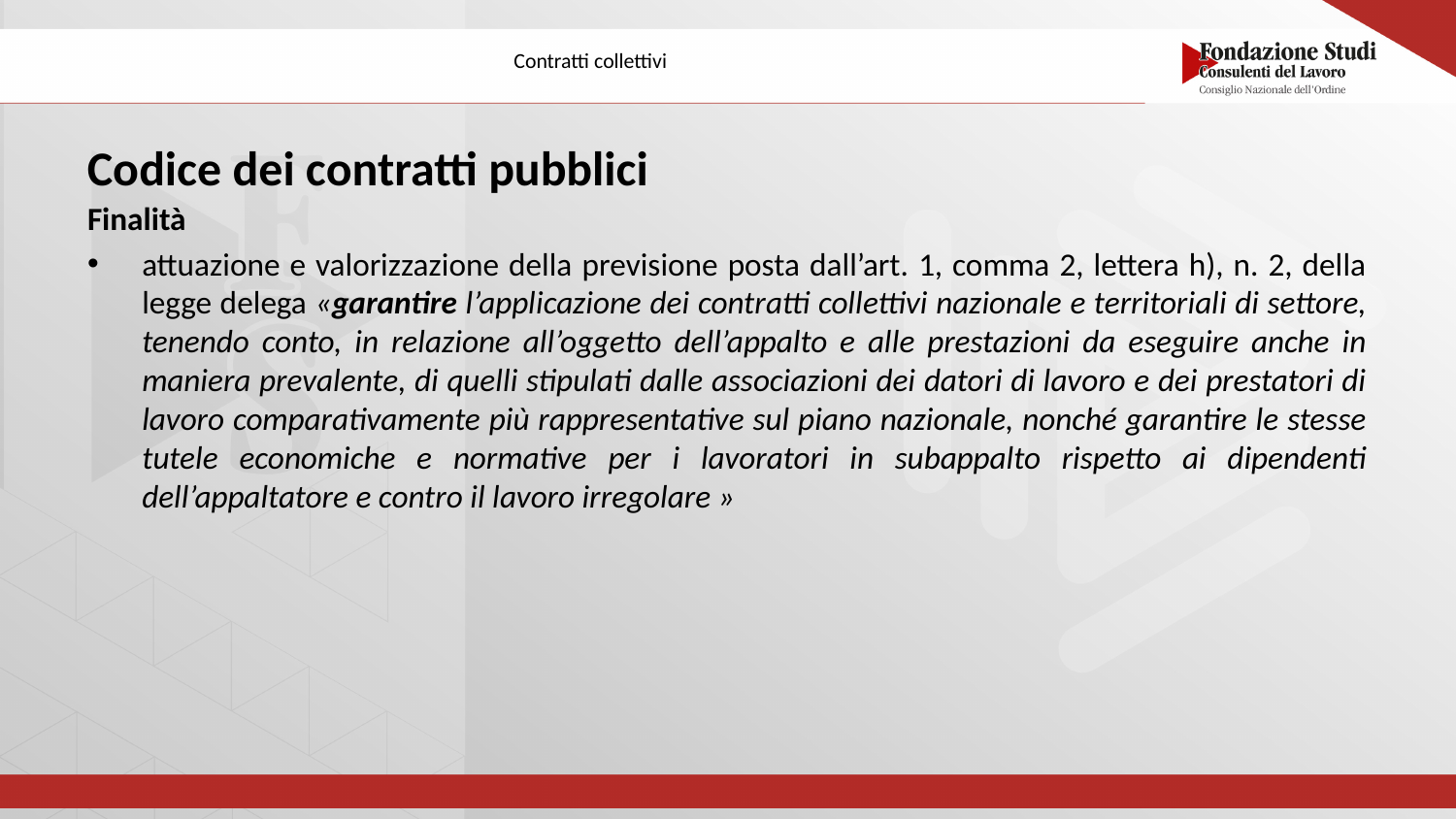

# Contratti collettivi
Codice dei contratti pubblici
Finalità
attuazione e valorizzazione della previsione posta dall’art. 1, comma 2, lettera h), n. 2, della legge delega «garantire l’applicazione dei contratti collettivi nazionale e territoriali di settore, tenendo conto, in relazione all’oggetto dell’appalto e alle prestazioni da eseguire anche in maniera prevalente, di quelli stipulati dalle associazioni dei datori di lavoro e dei prestatori di lavoro comparativamente più rappresentative sul piano nazionale, nonché garantire le stesse tutele economiche e normative per i lavoratori in subappalto rispetto ai dipendenti dell’appaltatore e contro il lavoro irregolare »